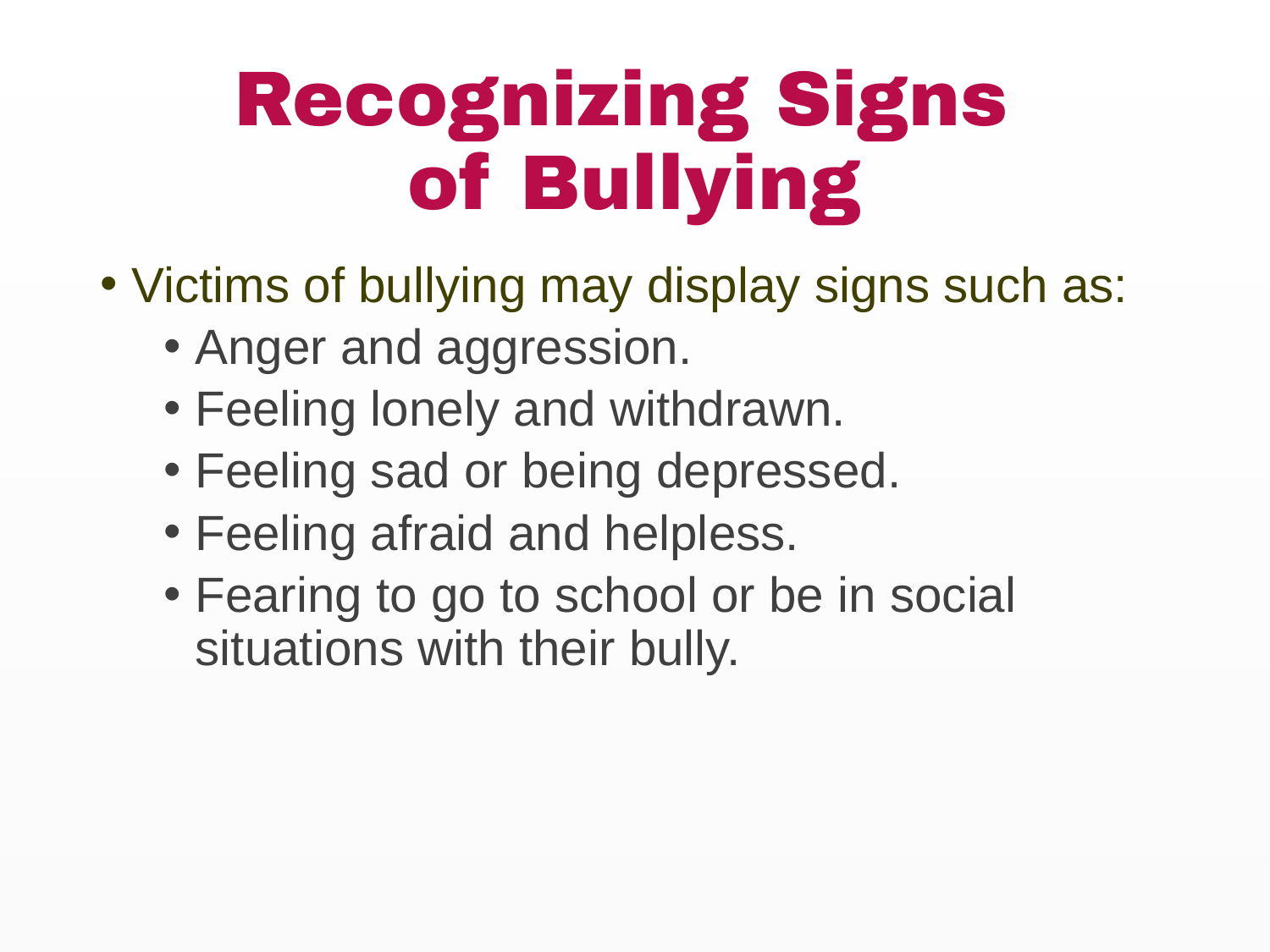

# Recognizing Signs of Bullying
Victims of bullying may display signs such as:
Anger and aggression.
Feeling lonely and withdrawn.
Feeling sad or being depressed.
Feeling afraid and helpless.
Fearing to go to school or be in social situations with their bully.